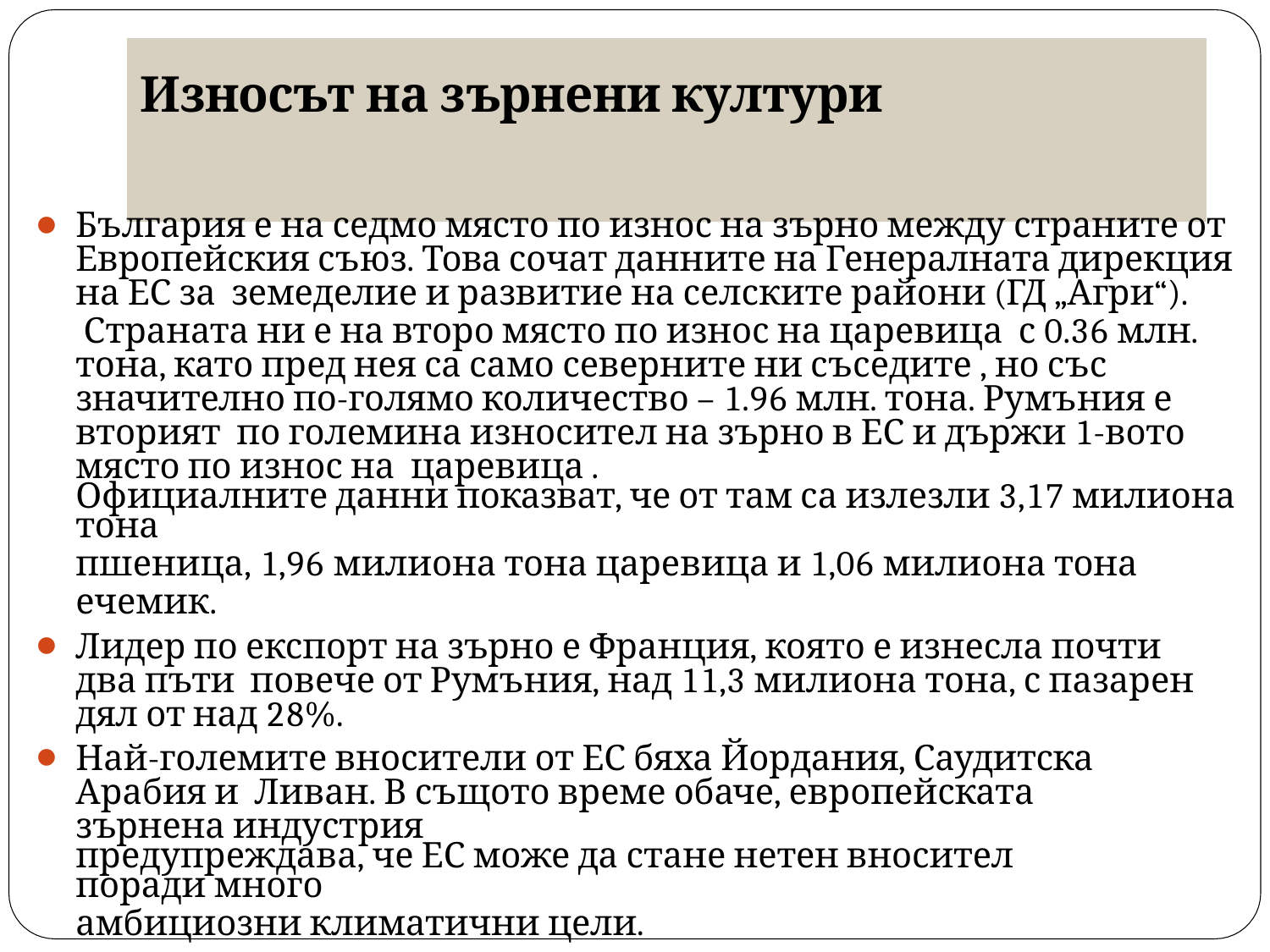

# Износът на зърнени култури
България е на седмо място по износ на зърно между страните от  Европейския съюз. Това сочат данните на Генералната дирекция на ЕС за  земеделие и развитие на селските райони (ГД „Агри“).
 Страната ни е на второ място по износ на царевица  с 0.36 млн. тона, като пред нея са само северните ни съседите , но със  значително по-голямо количество – 1.96 млн. тона. Румъния е вторият  по големина износител на зърно в ЕС и държи 1-вото място по износ на  царевица .
Официалните данни показват, че от там са излезли 3,17 милиона тона
пшеница, 1,96 милиона тона царевица и 1,06 милиона тона ечемик.
Лидер по експорт на зърно е Франция, която е изнесла почти два пъти  повече от Румъния, над 11,3 милиона тона, с пазарен дял от над 28%.
Най-големите вносители от ЕС бяха Йордания, Саудитска Арабия и  Ливан. В същото време обаче, европейската зърнена индустрия
предупреждава, че ЕС може да стане нетен вносител поради много
амбициозни климатични цели.